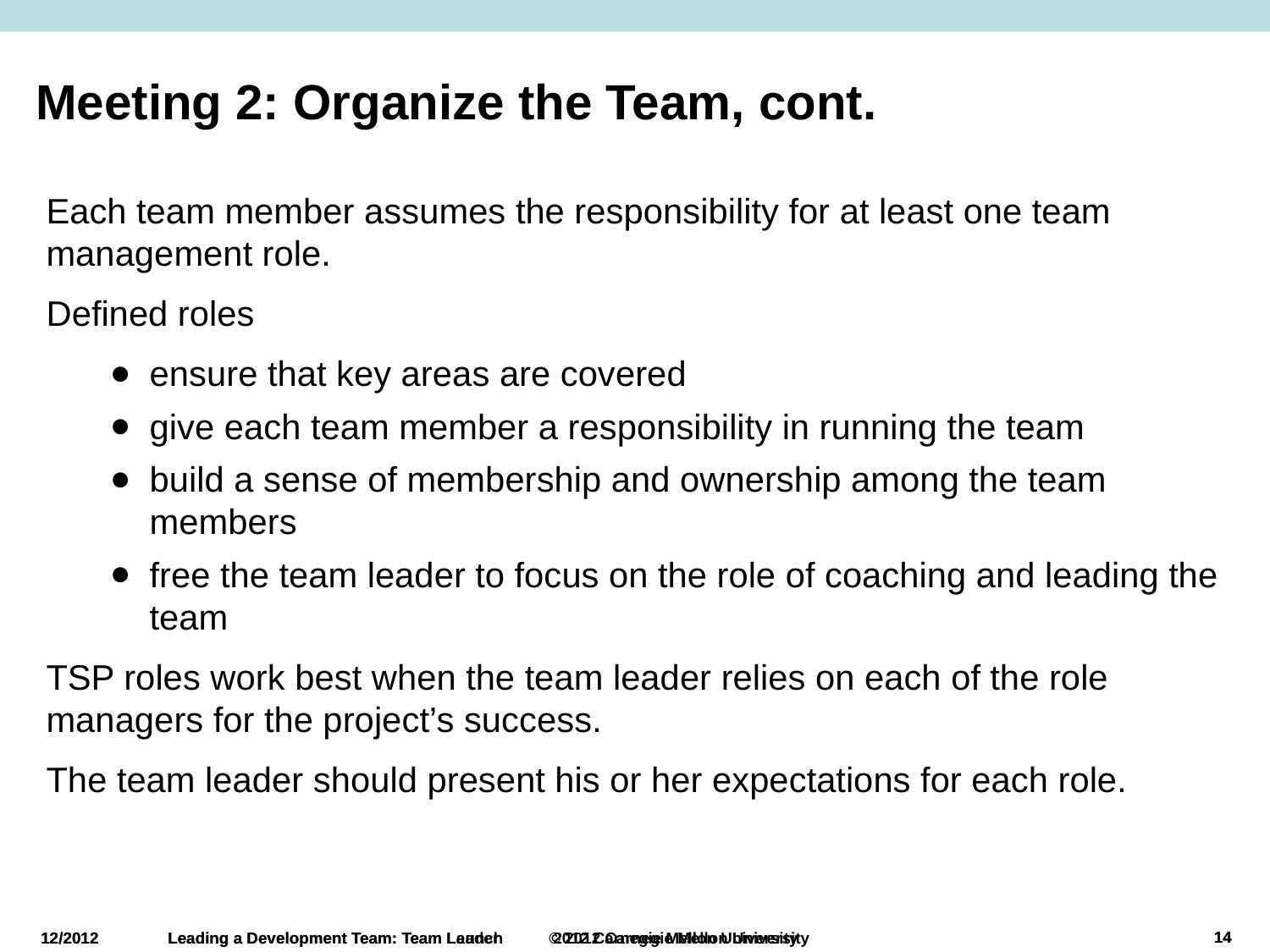

# Meeting 2: Organize the Team, cont.
Each team member assumes the responsibility for at least one team management role.
Defined roles
ensure that key areas are covered
give each team member a responsibility in running the team
build a sense of membership and ownership among the team members
free the team leader to focus on the role of coaching and leading the team
TSP roles work best when the team leader relies on each of the role managers for the project’s success.
The team leader should present his or her expectations for each role.